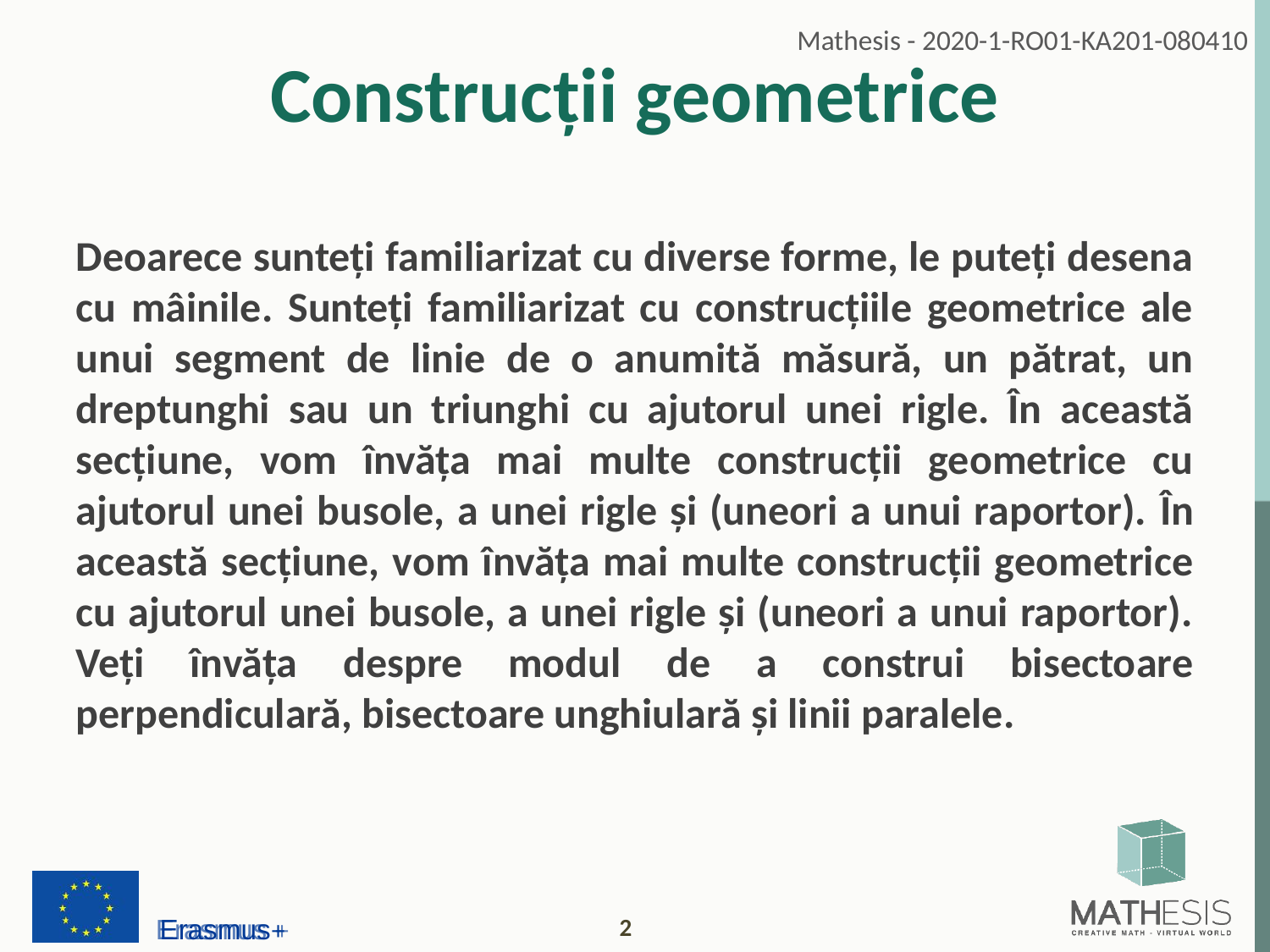

# Construcții geometrice
Deoarece sunteți familiarizat cu diverse forme, le puteți desena cu mâinile. Sunteți familiarizat cu construcțiile geometrice ale unui segment de linie de o anumită măsură, un pătrat, un dreptunghi sau un triunghi cu ajutorul unei rigle. În această secțiune, vom învăța mai multe construcții geometrice cu ajutorul unei busole, a unei rigle și (uneori a unui raportor). În această secțiune, vom învăța mai multe construcții geometrice cu ajutorul unei busole, a unei rigle și (uneori a unui raportor). Veți învăța despre modul de a construi bisectoare perpendiculară, bisectoare unghiulară și linii paralele.